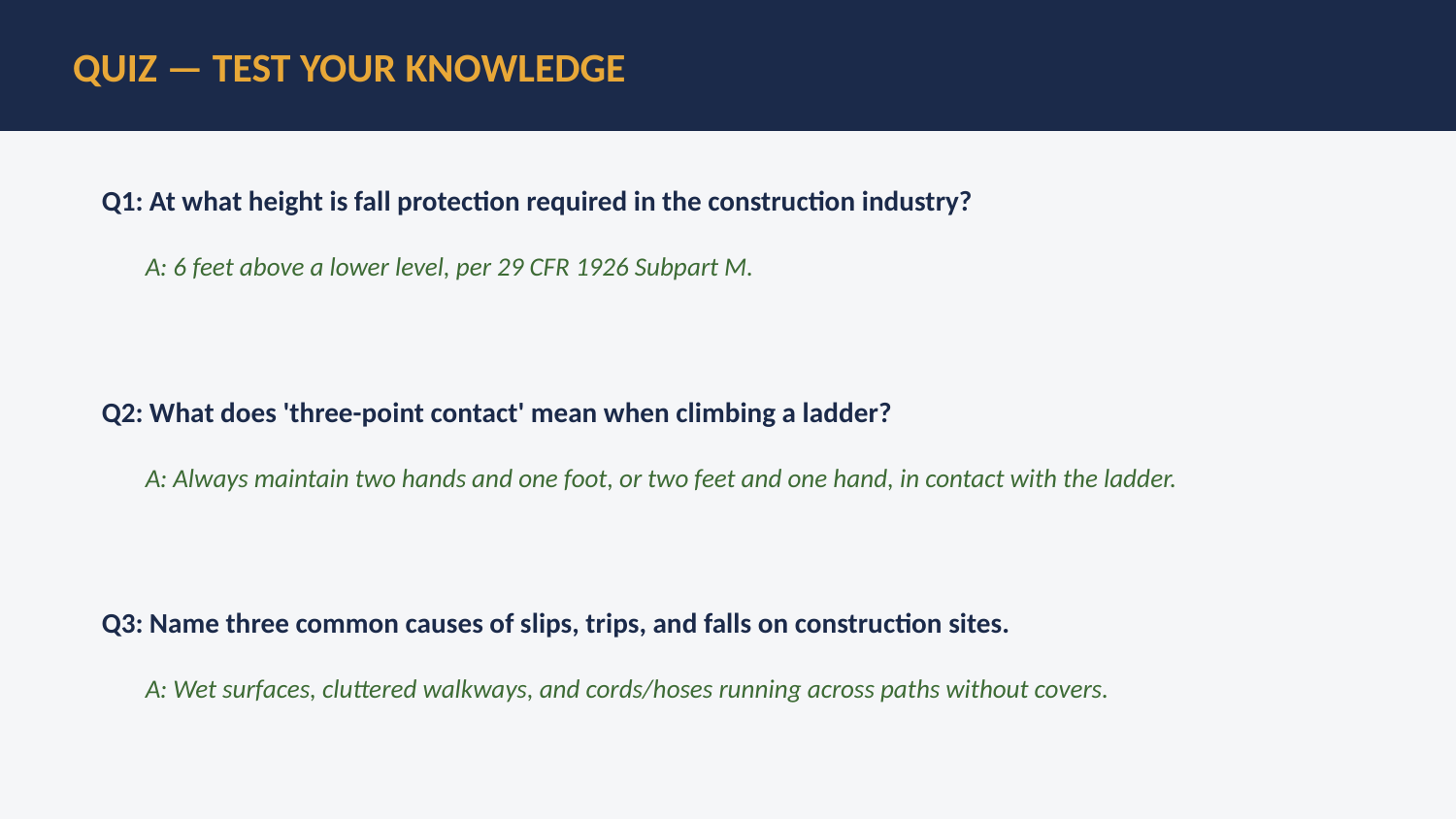

QUIZ — TEST YOUR KNOWLEDGE
Q1: At what height is fall protection required in the construction industry?
A: 6 feet above a lower level, per 29 CFR 1926 Subpart M.
Q2: What does 'three-point contact' mean when climbing a ladder?
A: Always maintain two hands and one foot, or two feet and one hand, in contact with the ladder.
Q3: Name three common causes of slips, trips, and falls on construction sites.
A: Wet surfaces, cluttered walkways, and cords/hoses running across paths without covers.